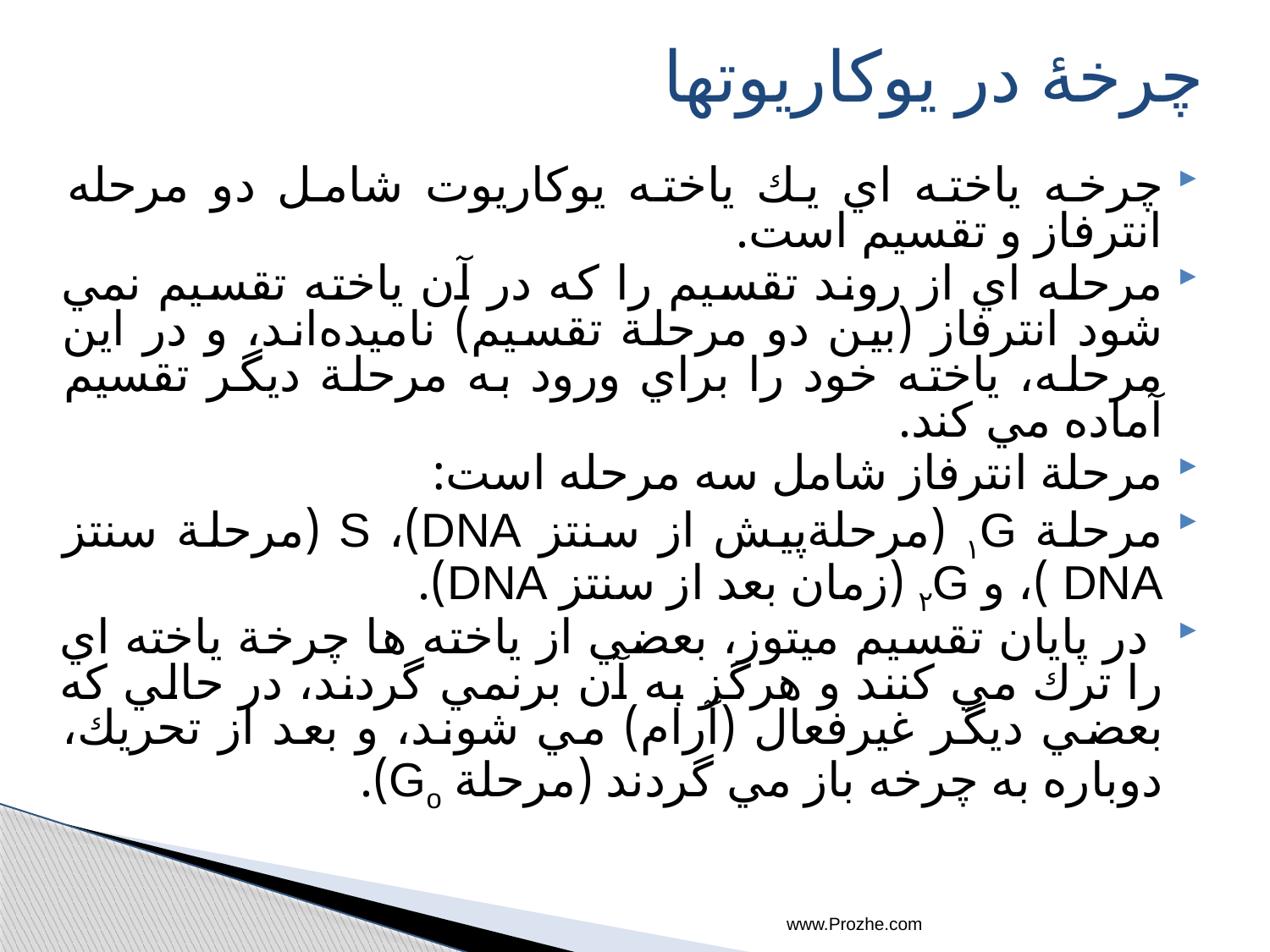

# چرخۀ در یوکاریوتها
چرخه ياخته اي يك ياخته يوكاريوت شامل دو مرحله انترفاز و تقسيم است.
مرحله اي از روند تقسيم را كه در آن ياخته تقسيم نمي شود انترفاز (بين دو مرحلة تقسيم) ناميده‌اند، و در اين مرحله، ياخته خود را براي ورود به مرحلة ديگر تقسيم آماده مي كند.
مرحلة انترفاز شامل سه مرحله است:
مرحلة ۱G (مرحلة‌پيش از سنتز DNA)، S (مرحلة سنتز DNA )، و ۲G (زمان بعد از سنتز DNA).
 در پايان تقسيم ميتوز، بعضي از ياخته ها چرخة ياخته اي را ترك مي كنند و هرگز به آن برنمي گردند، در حالي كه بعضي ديگر غيرفعال (آرام) مي شوند، و بعد از تحريك، دوباره به چرخه باز مي گردند (مرحلة Go).
www.Prozhe.com